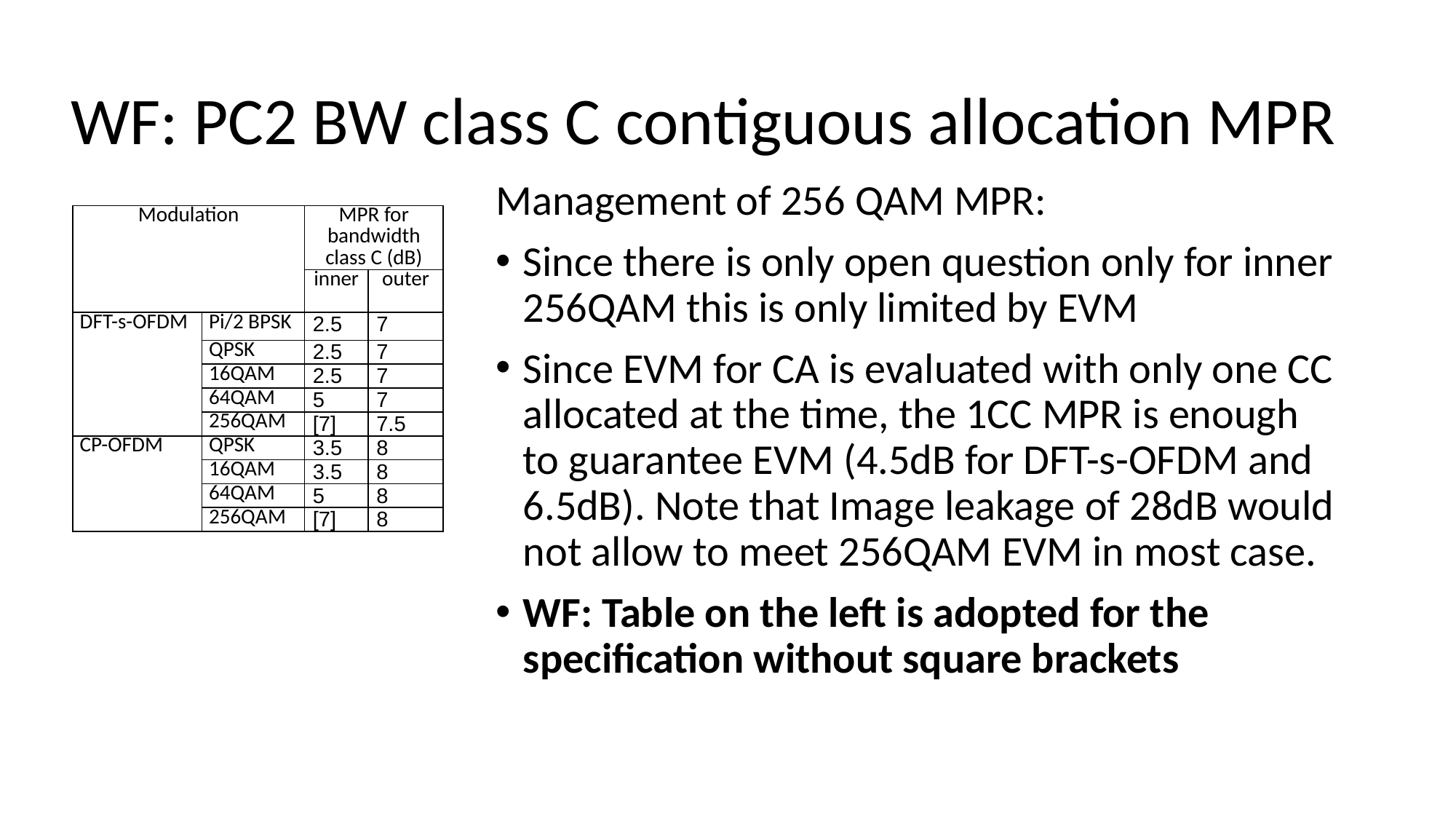

# WF: PC2 BW class C contiguous allocation MPR
Management of 256 QAM MPR:
Since there is only open question only for inner 256QAM this is only limited by EVM
Since EVM for CA is evaluated with only one CC allocated at the time, the 1CC MPR is enough to guarantee EVM (4.5dB for DFT-s-OFDM and 6.5dB). Note that Image leakage of 28dB would not allow to meet 256QAM EVM in most case.
WF: Table on the left is adopted for the specification without square brackets
| Modulation |  | MPR for bandwidth class C (dB) |  |
| --- | --- | --- | --- |
|  |  | inner | outer |
| DFT-s-OFDM | Pi/2 BPSK | 2.5 | 7 |
|  | QPSK | 2.5 | 7 |
|  | 16QAM | 2.5 | 7 |
|  | 64QAM | 5 | 7 |
|  | 256QAM | [7] | 7.5 |
| CP-OFDM | QPSK | 3.5 | 8 |
|  | 16QAM | 3.5 | 8 |
|  | 64QAM | 5 | 8 |
|  | 256QAM | [7] | 8 |